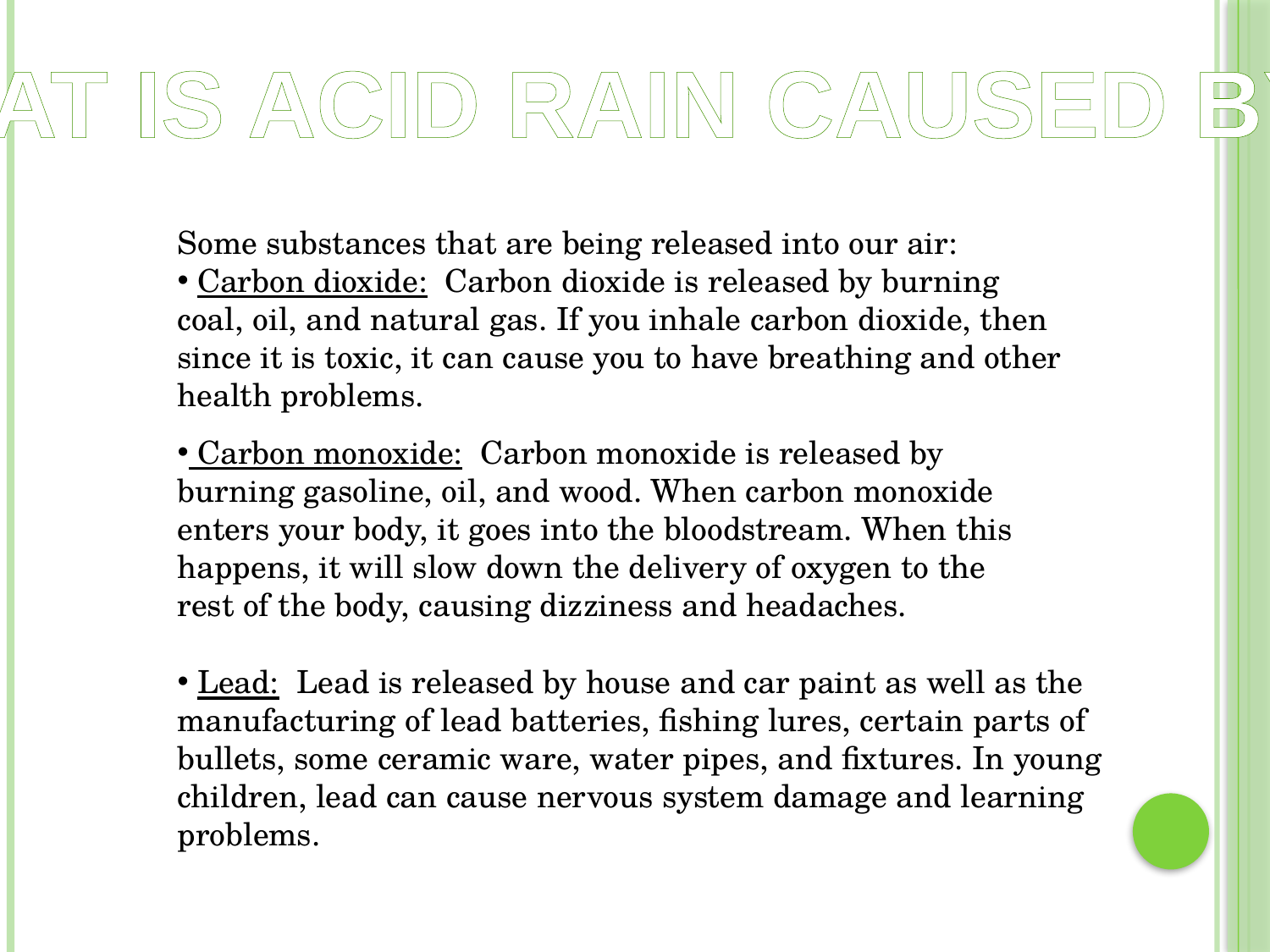

WHAT IS ACID RAIN CAUSED BY?
Some substances that are being released into our air:
 Carbon dioxide:  Carbon dioxide is released by burning coal, oil, and natural gas. If you inhale carbon dioxide, then since it is toxic, it can cause you to have breathing and other health problems.
 Carbon monoxide:  Carbon monoxide is released by burning gasoline, oil, and wood. When carbon monoxide enters your body, it goes into the bloodstream. When this happens, it will slow down the delivery of oxygen to the rest of the body, causing dizziness and headaches.
 Lead:  Lead is released by house and car paint as well as the manufacturing of lead batteries, fishing lures, certain parts of bullets, some ceramic ware, water pipes, and fixtures. In young children, lead can cause nervous system damage and learning problems.